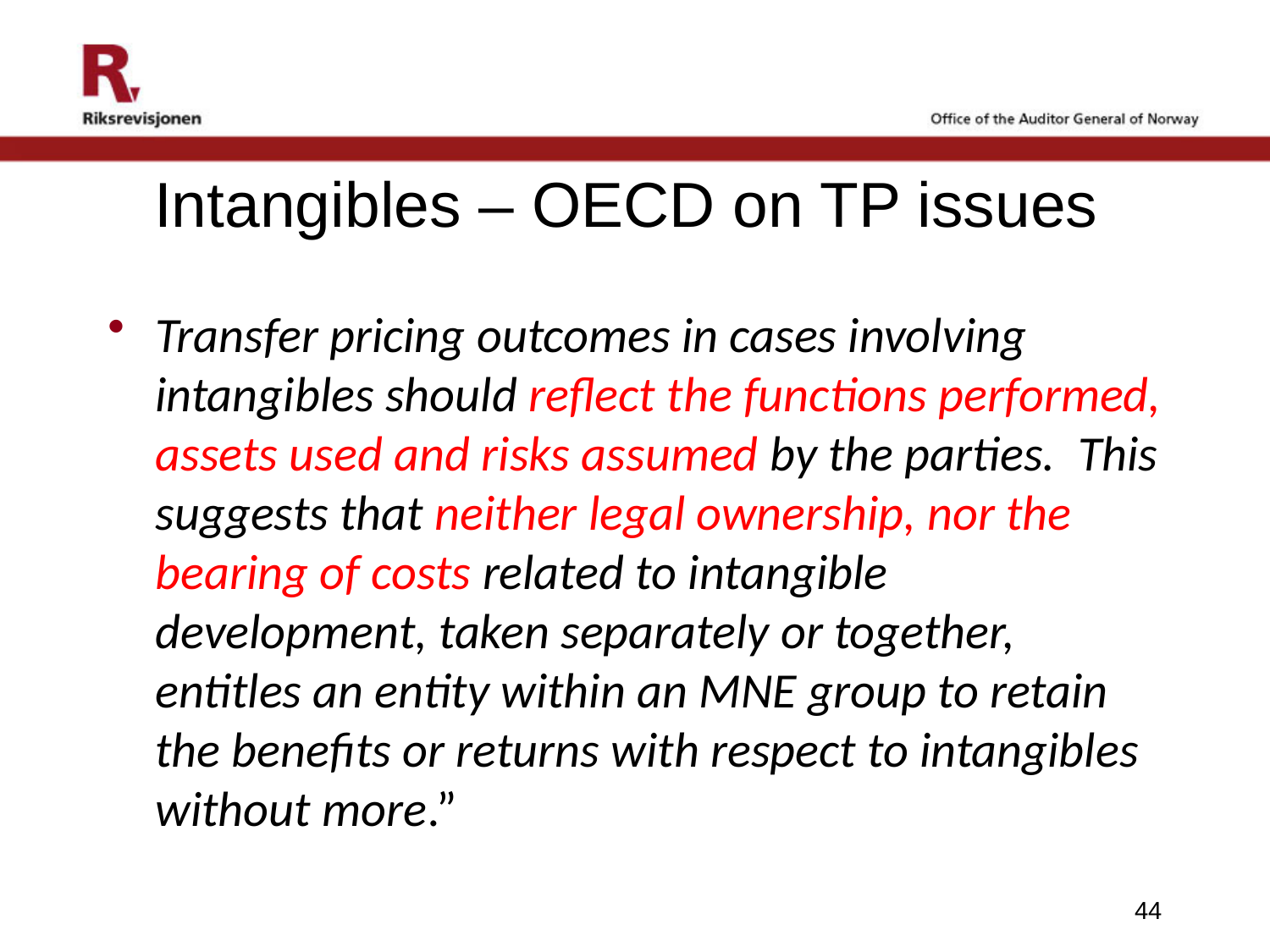

# Intangibles – OECD on TP issues
Transfer pricing outcomes in cases involving intangibles should reflect the functions performed, assets used and risks assumed by the parties.  This suggests that neither legal ownership, nor the bearing of costs related to intangible development, taken separately or together, entitles an entity within an MNE group to retain the benefits or returns with respect to intangibles without more.”

44